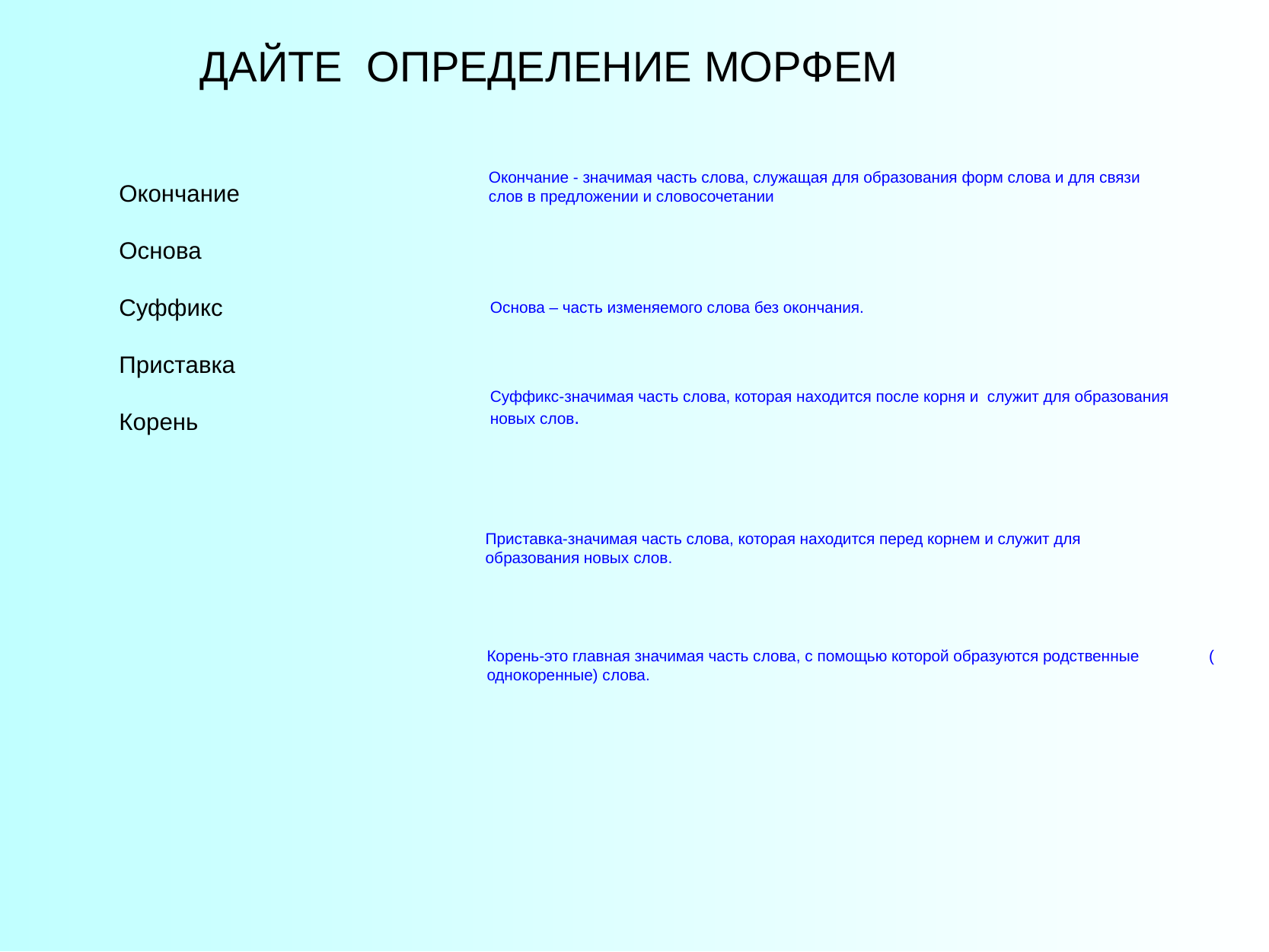

ДАЙТЕ  ОПРЕДЕЛЕНИЕ МОРФЕМ
Окончание - значимая часть слова, служащая для образования форм слова и для связи слов в предложении и словосочетании
Окончание

Основа

Суффикс

Приставка

Корень
Основа – часть изменяемого слова без окончания.
Суффикс-значимая часть слова, которая находится после корня и  служит для образования новых слов.
Приставка-значимая часть слова, которая находится перед корнем и служит для образования новых слов.
Корень-это главная значимая часть слова, с помощью которой образуются родственные                ( однокоренные) слова.